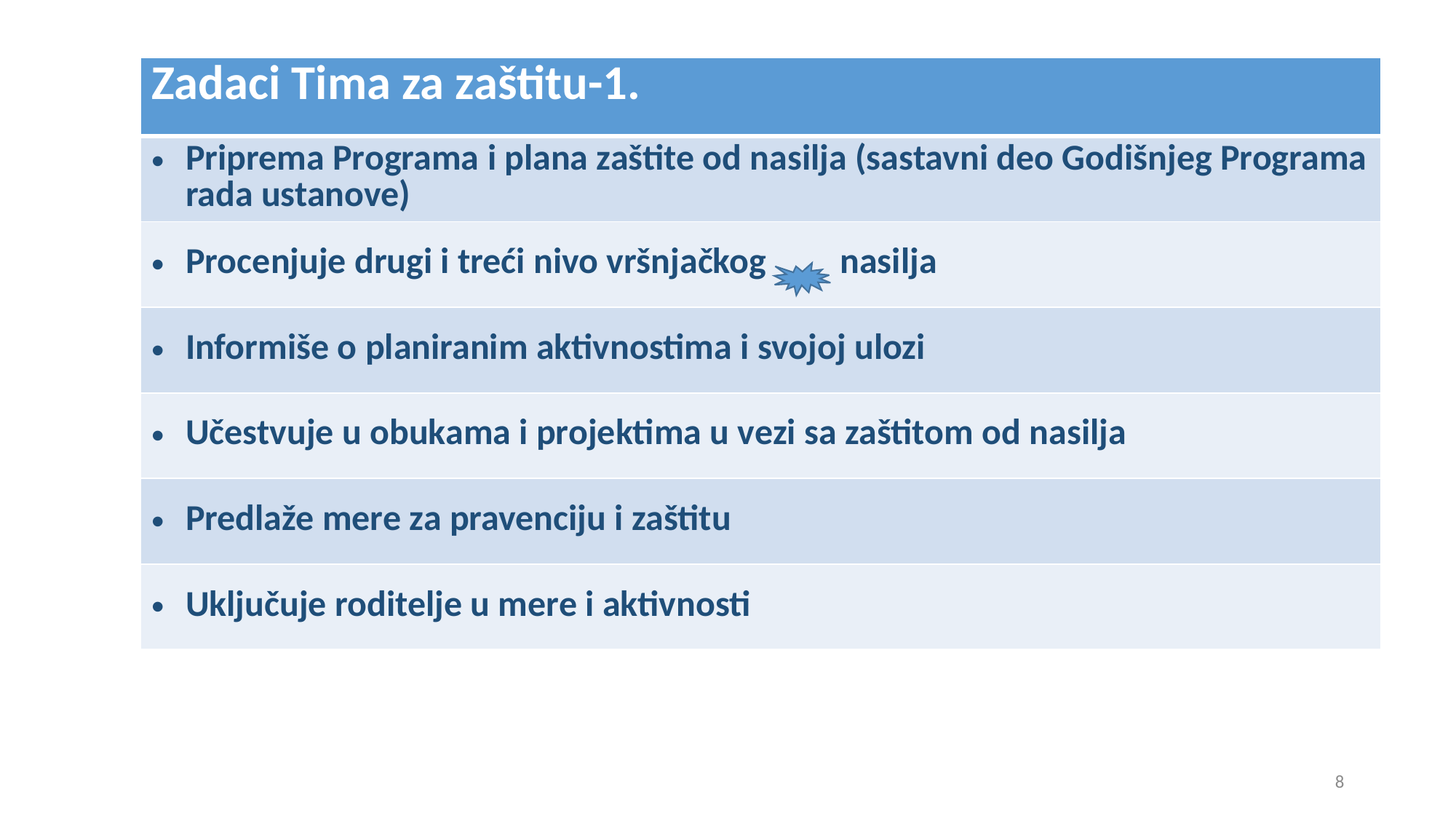

| Zadaci Tima za zaštitu-1. |
| --- |
| Priprema Programa i plana zaštite od nasilja (sastavni deo Godišnjeg Programa rada ustanove) |
| Procenjuje drugi i treći nivo vršnjačkog nasilja |
| Informiše o planiranim aktivnostima i svojoj ulozi |
| Učestvuje u obukama i projektima u vezi sa zaštitom od nasilja |
| Predlaže mere za pravenciju i zaštitu |
| Uključuje roditelje u mere i aktivnosti |

8